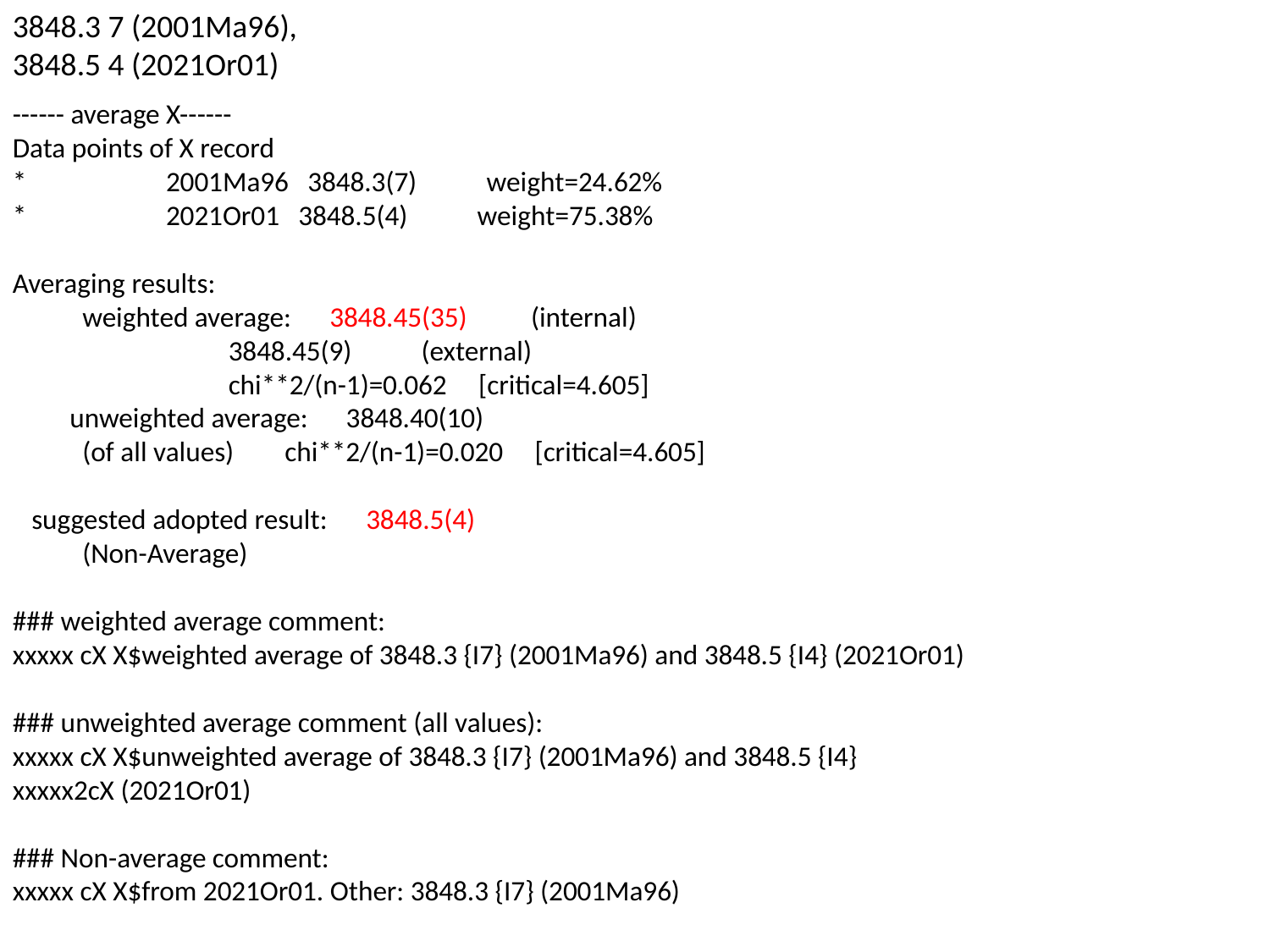

3848.3 7 (2001Ma96),
3848.5 4 (2021Or01)
------ average X------
Data points of X record
*                      2001Ma96   3848.3(7)           weight=24.62%
*                      2021Or01   3848.5(4)           weight=75.38%

Averaging results:
           weighted average:      3848.45(35)          (internal)
                                  3848.45(9)           (external)
                                  chi**2/(n-1)=0.062     [critical=4.605]
         unweighted average:      3848.40(10)
           (of all values)        chi**2/(n-1)=0.020     [critical=4.605]

   suggested adopted result:      3848.5(4)
           (Non-Average)

### weighted average comment:
xxxxx cX X$weighted average of 3848.3 {I7} (2001Ma96) and 3848.5 {I4} (2021Or01)

### unweighted average comment (all values):
xxxxx cX X$unweighted average of 3848.3 {I7} (2001Ma96) and 3848.5 {I4}
xxxxx2cX (2021Or01)

### Non-average comment:
xxxxx cX X$from 2021Or01. Other: 3848.3 {I7} (2001Ma96)